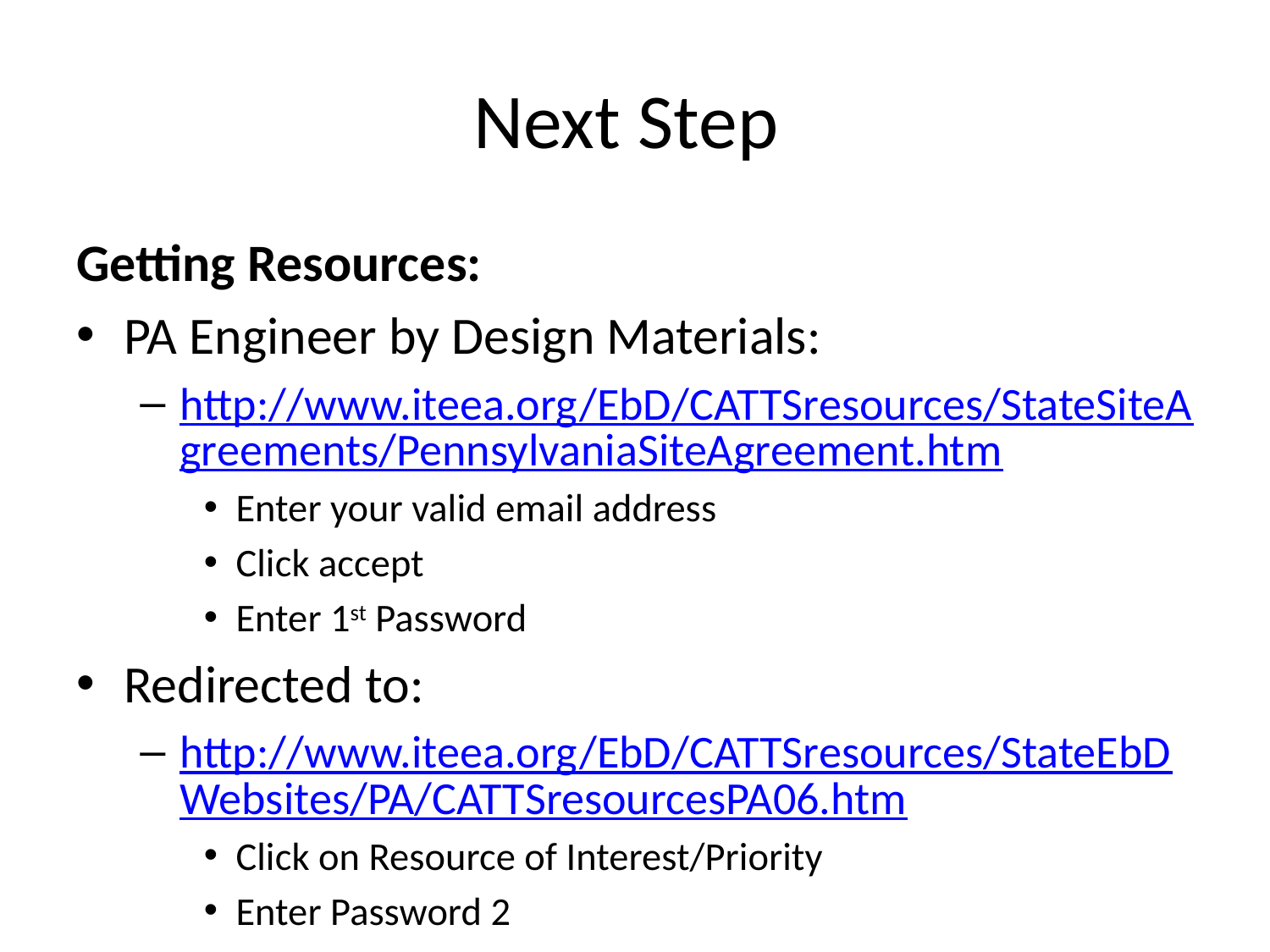

# Next Step
Getting Resources:
PA Engineer by Design Materials:
http://www.iteea.org/EbD/CATTSresources/StateSiteAgreements/PennsylvaniaSiteAgreement.htm
Enter your valid email address
Click accept
Enter 1st Password
Redirected to:
http://www.iteea.org/EbD/CATTSresources/StateEbDWebsites/PA/CATTSresourcesPA06.htm
Click on Resource of Interest/Priority
Enter Password 2